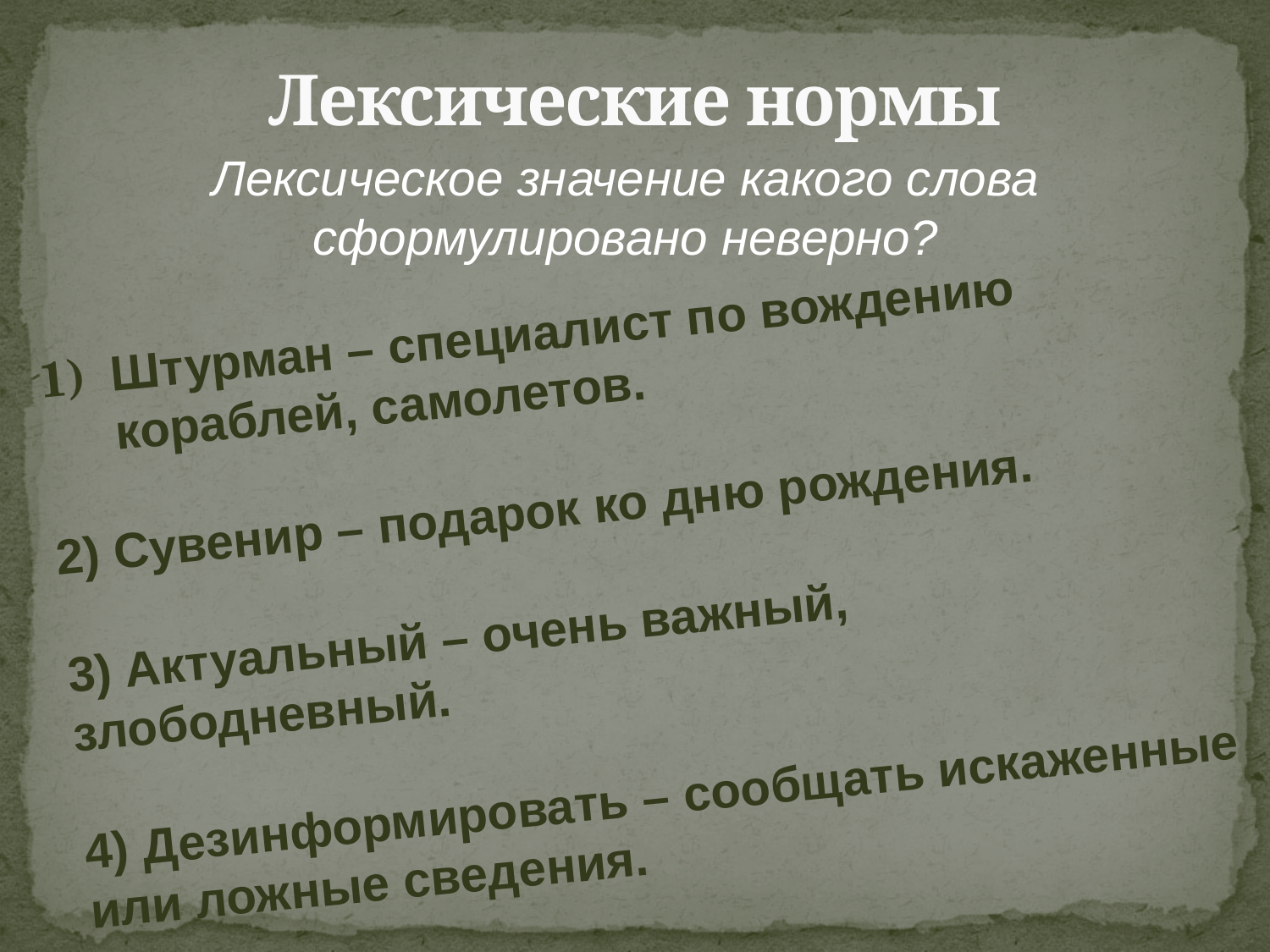

# Лексические нормы
Лексическое значение какого слова сформулировано неверно?

Штурман – специалист по вождению кораблей, самолетов.

2) Сувенир – подарок ко дню рождения.

3) Актуальный – очень важный, злободневный.

4) Дезинформировать – сообщать искаженные или ложные сведения.